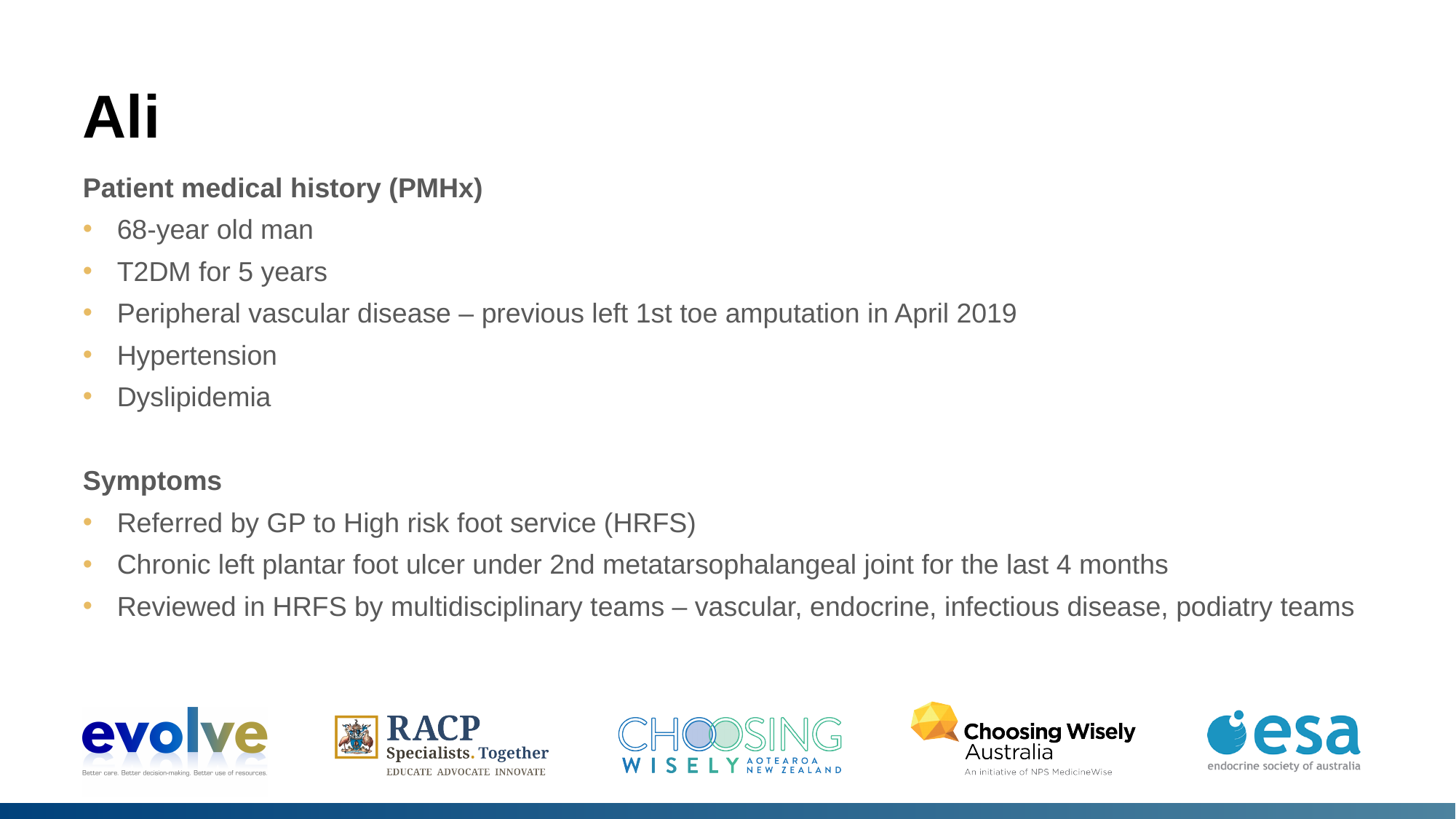

# Ali
Patient medical history (PMHx)
68-year old man
T2DM for 5 years
Peripheral vascular disease – previous left 1st toe amputation in April 2019
Hypertension
Dyslipidemia

Symptoms
Referred by GP to High risk foot service (HRFS)
Chronic left plantar foot ulcer under 2nd metatarsophalangeal joint for the last 4 months
Reviewed in HRFS by multidisciplinary teams – vascular, endocrine, infectious disease, podiatry teams